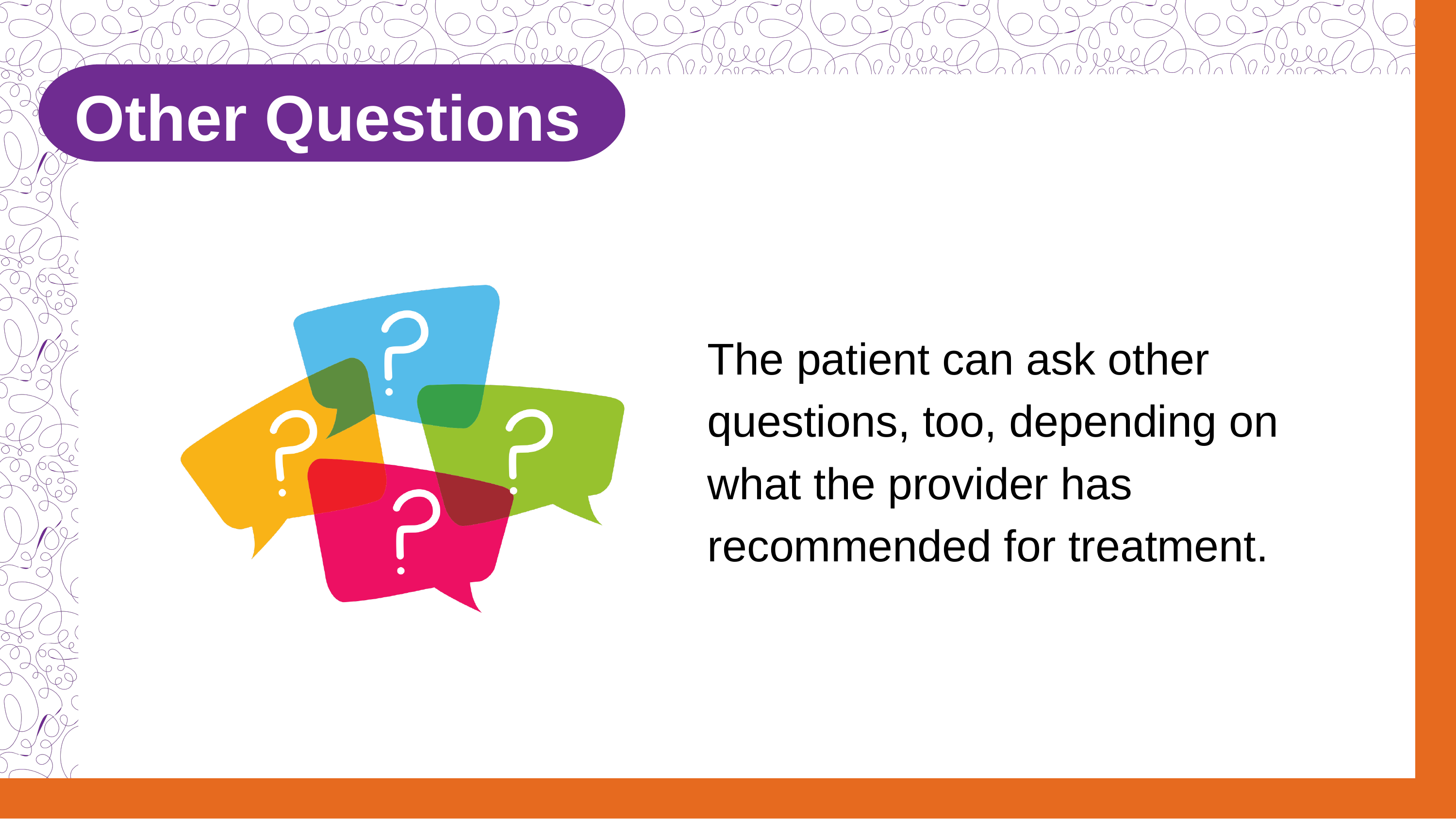

Other Questions

The patient can ask other questions, too, depending on what the provider has recommended for treatment.